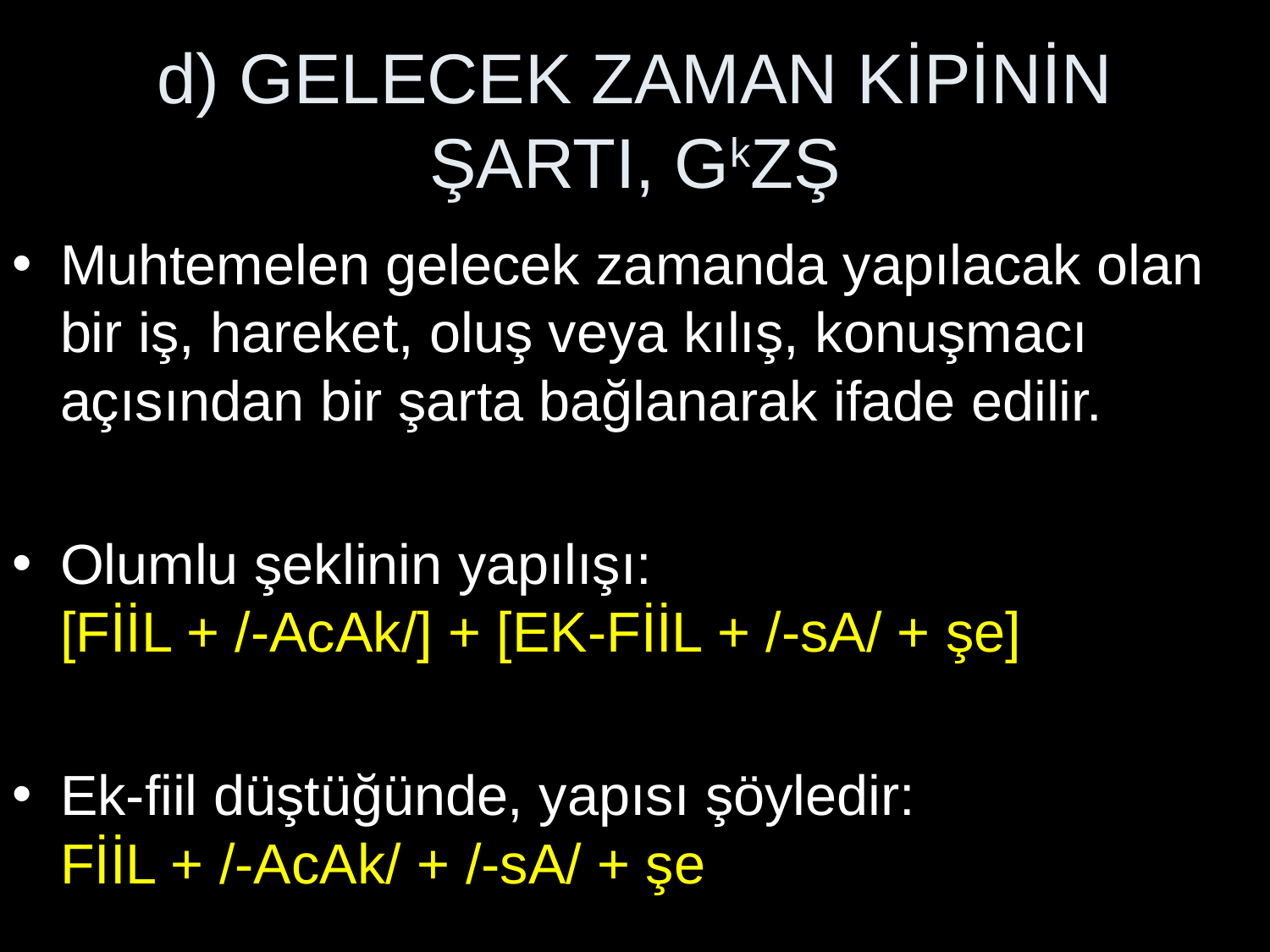

# d) GELECEK ZAMAN KİPİNİN ŞARTI, GkZŞ
Muhtemelen gelecek zamanda yapılacak olan bir iş, hareket, oluş veya kılış, konuşmacı açısından bir şarta bağlanarak ifade edilir.

Olumlu şeklinin yapılışı:
[FİİL + /-AcAk/] + [EK-FİİL + /-sA/ + şe]

Ek-fiil düştüğünde, yapısı şöyledir:
FİİL + /-AcAk/ + /-sA/ + şe